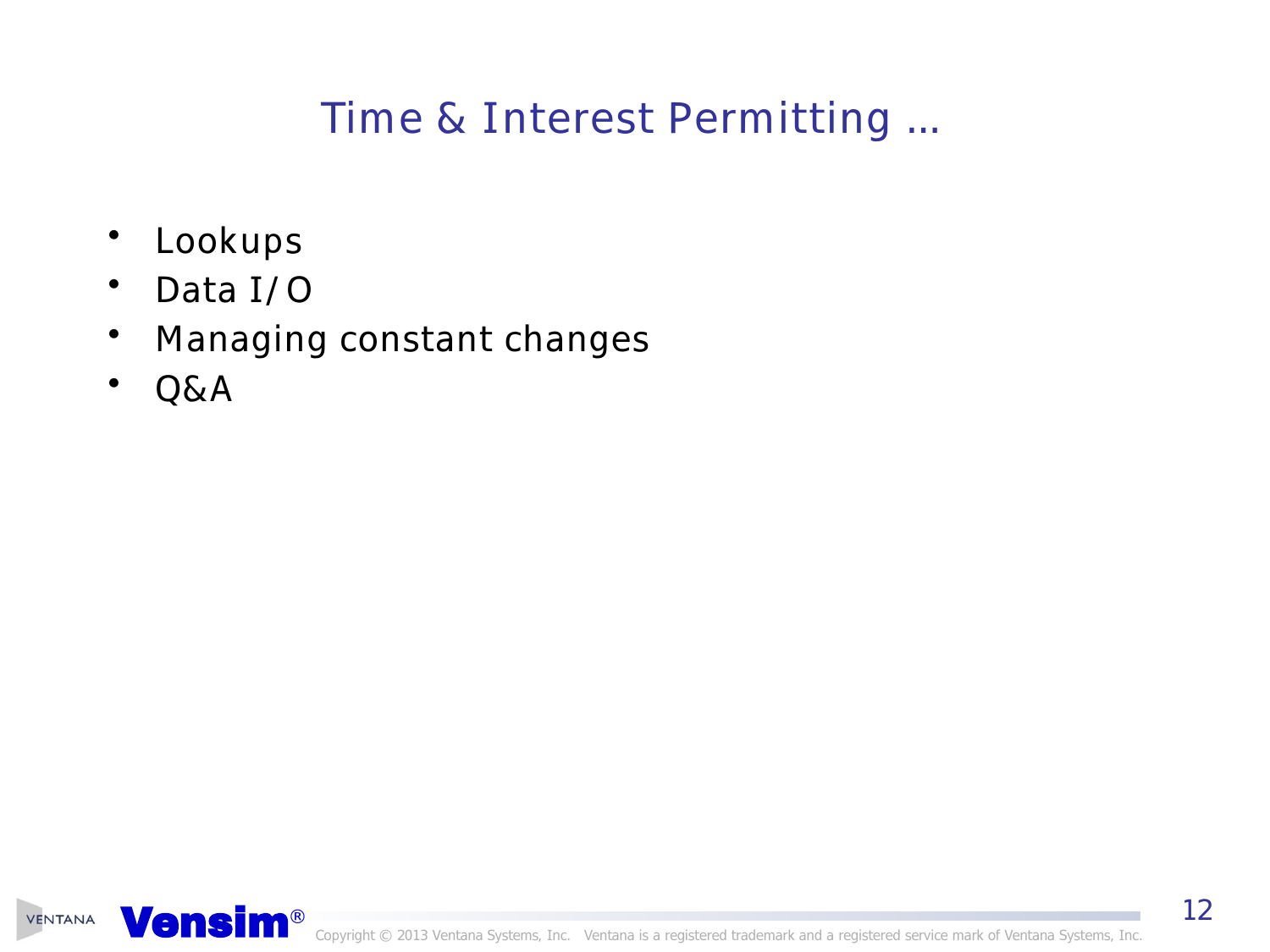

# Time & Interest Permitting …
Lookups
Data I/O
Managing constant changes
Q&A